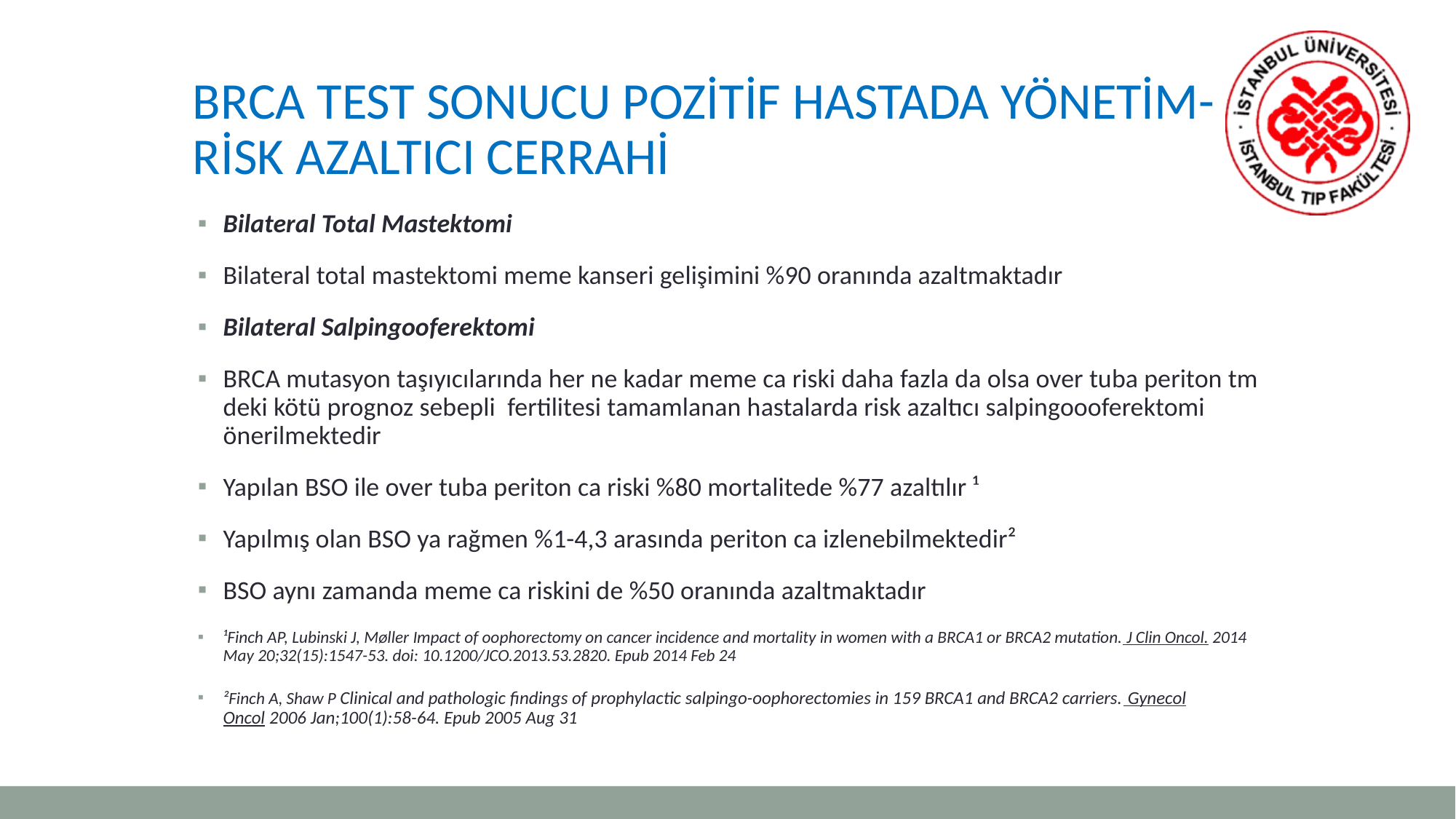

# Brca test sonucu pozitif hastada yönetim-risk azaltıcı cerrahi
Bilateral Total Mastektomi
Bilateral total mastektomi meme kanseri gelişimini %90 oranında azaltmaktadır
Bilateral Salpingooferektomi
BRCA mutasyon taşıyıcılarında her ne kadar meme ca riski daha fazla da olsa over tuba periton tm deki kötü prognoz sebepli  fertilitesi tamamlanan hastalarda risk azaltıcı salpingoooferektomi önerilmektedir
Yapılan BSO ile over tuba periton ca riski %80 mortalitede %77 azaltılır ¹
Yapılmış olan BSO ya rağmen %1-4,3 arasında periton ca izlenebilmektedir²
BSO aynı zamanda meme ca riskini de %50 oranında azaltmaktadır
¹Finch AP, Lubinski J, Møller Impact of oophorectomy on cancer incidence and mortality in women with a BRCA1 or BRCA2 mutation. J Clin Oncol. 2014 May 20;32(15):1547-53. doi: 10.1200/JCO.2013.53.2820. Epub 2014 Feb 24
²Finch A, Shaw P Clinical and pathologic findings of prophylactic salpingo-oophorectomies in 159 BRCA1 and BRCA2 carriers. Gynecol Oncol 2006 Jan;100(1):58-64. Epub 2005 Aug 31